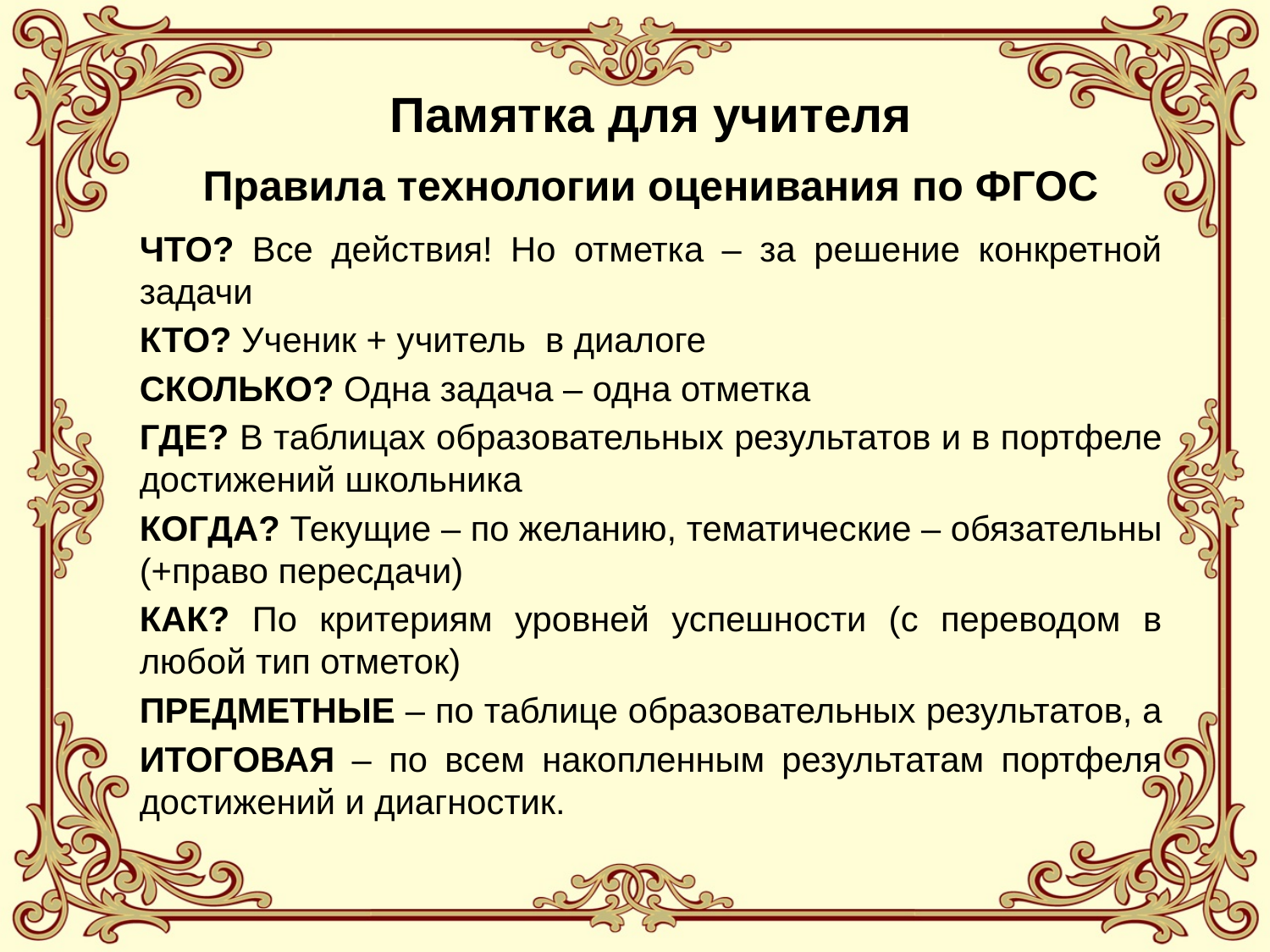

Памятка для учителя

Правила технологии оценивания по ФГОС

ЧТО? Все действия! Но отметка – за решение конкретной задачи

КТО? Ученик + учитель  в диалоге

СКОЛЬКО? Одна задача – одна отметка

ГДЕ? В таблицах образовательных результатов и в портфеле достижений школьника

КОГДА? Текущие – по желанию, тематические – обязательны (+право пересдачи)

КАК? По критериям уровней успешности (с переводом в любой тип отметок)

ПРЕДМЕТНЫЕ – по таблице образовательных результатов, а

ИТОГОВАЯ – по всем накопленным результатам портфеля достижений и диагностик.